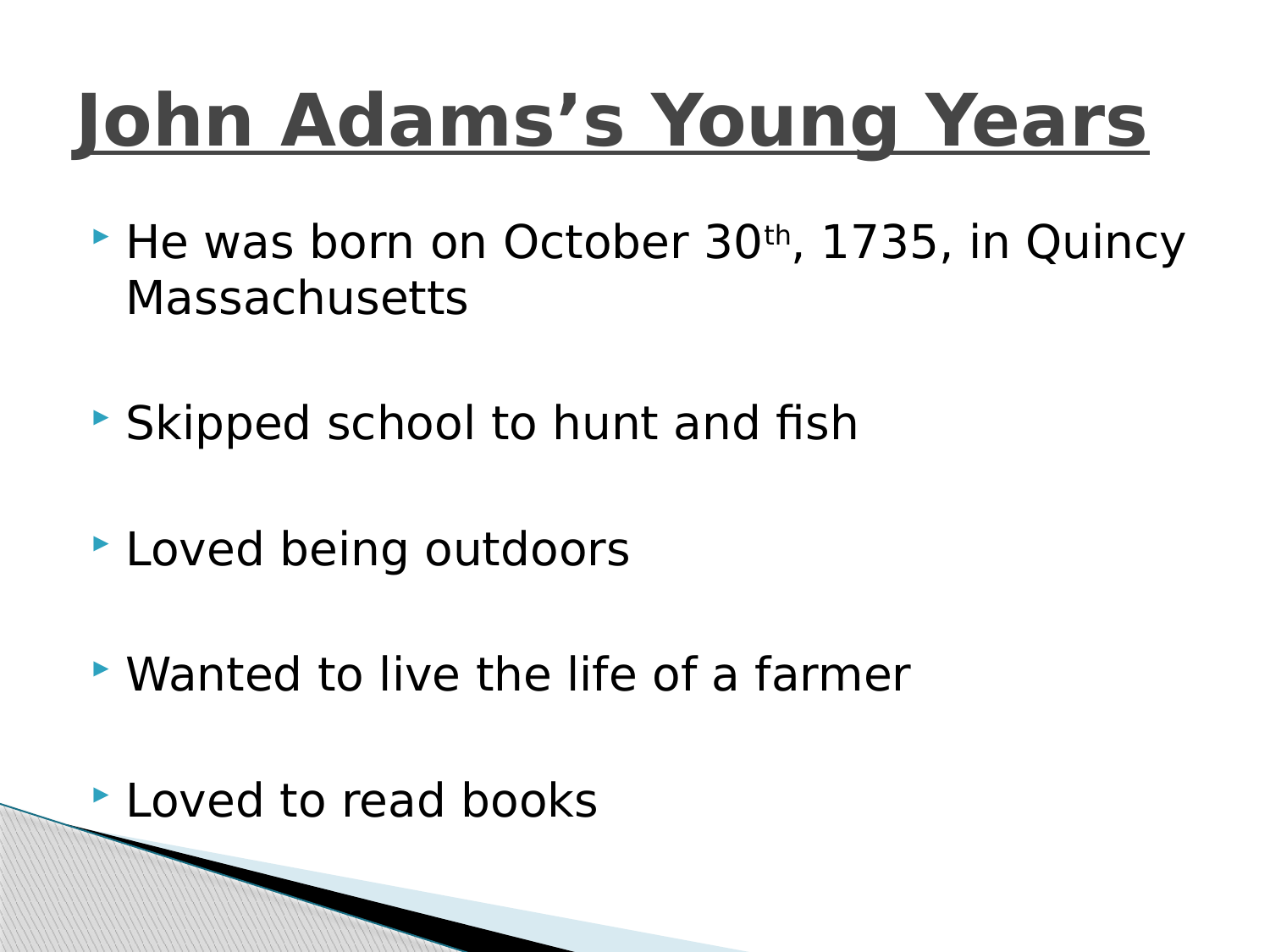

# John Adams’s Young Years
He was born on October 30th, 1735, in Quincy Massachusetts

Skipped school to hunt and fish

Loved being outdoors

Wanted to live the life of a farmer

Loved to read books